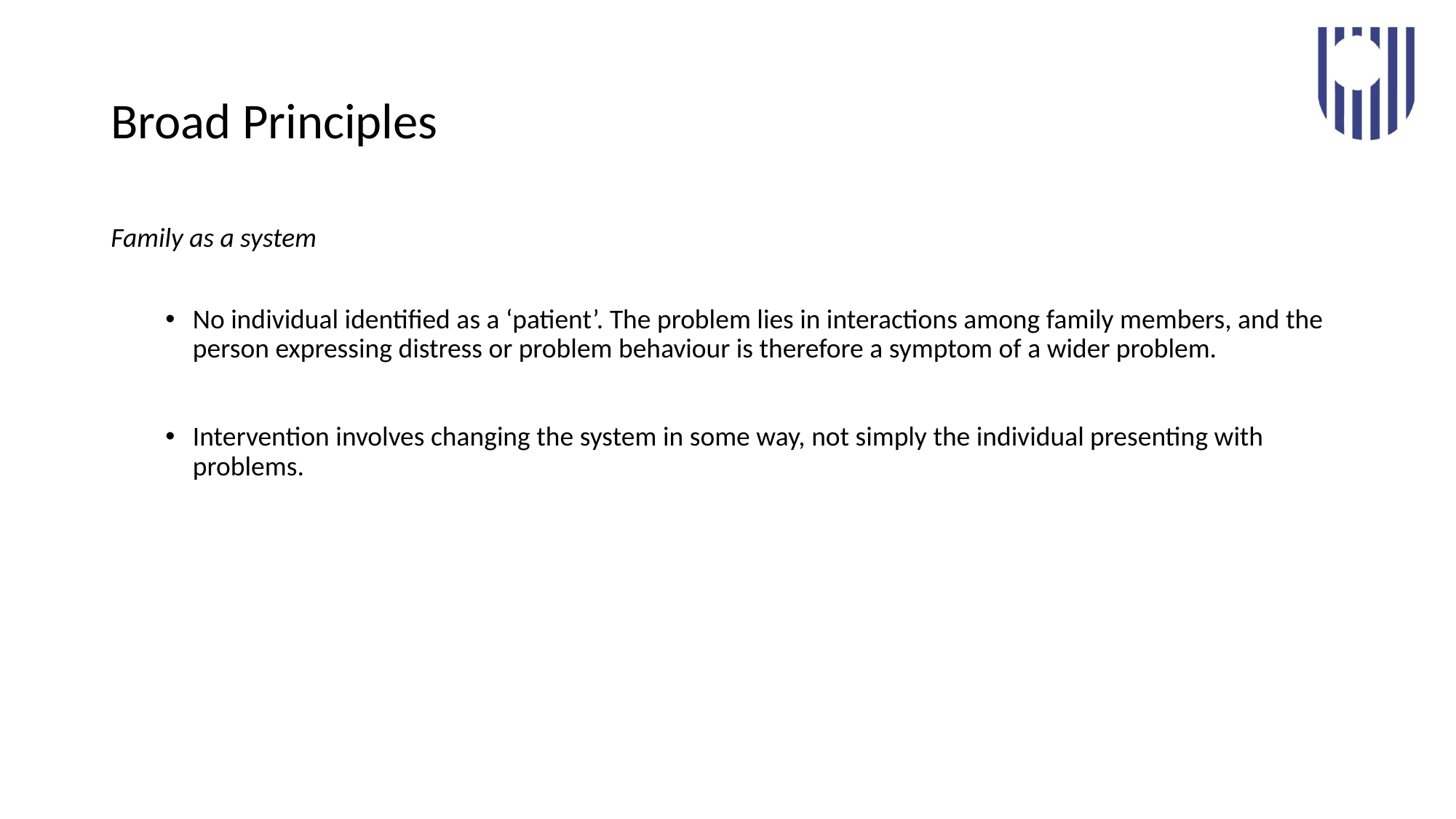

# Broad Principles
Family as a system

No individual identified as a ‘patient’. The problem lies in interactions among family members, and the person expressing distress or problem behaviour is therefore a symptom of a wider problem.

Intervention involves changing the system in some way, not simply the individual presenting with problems.